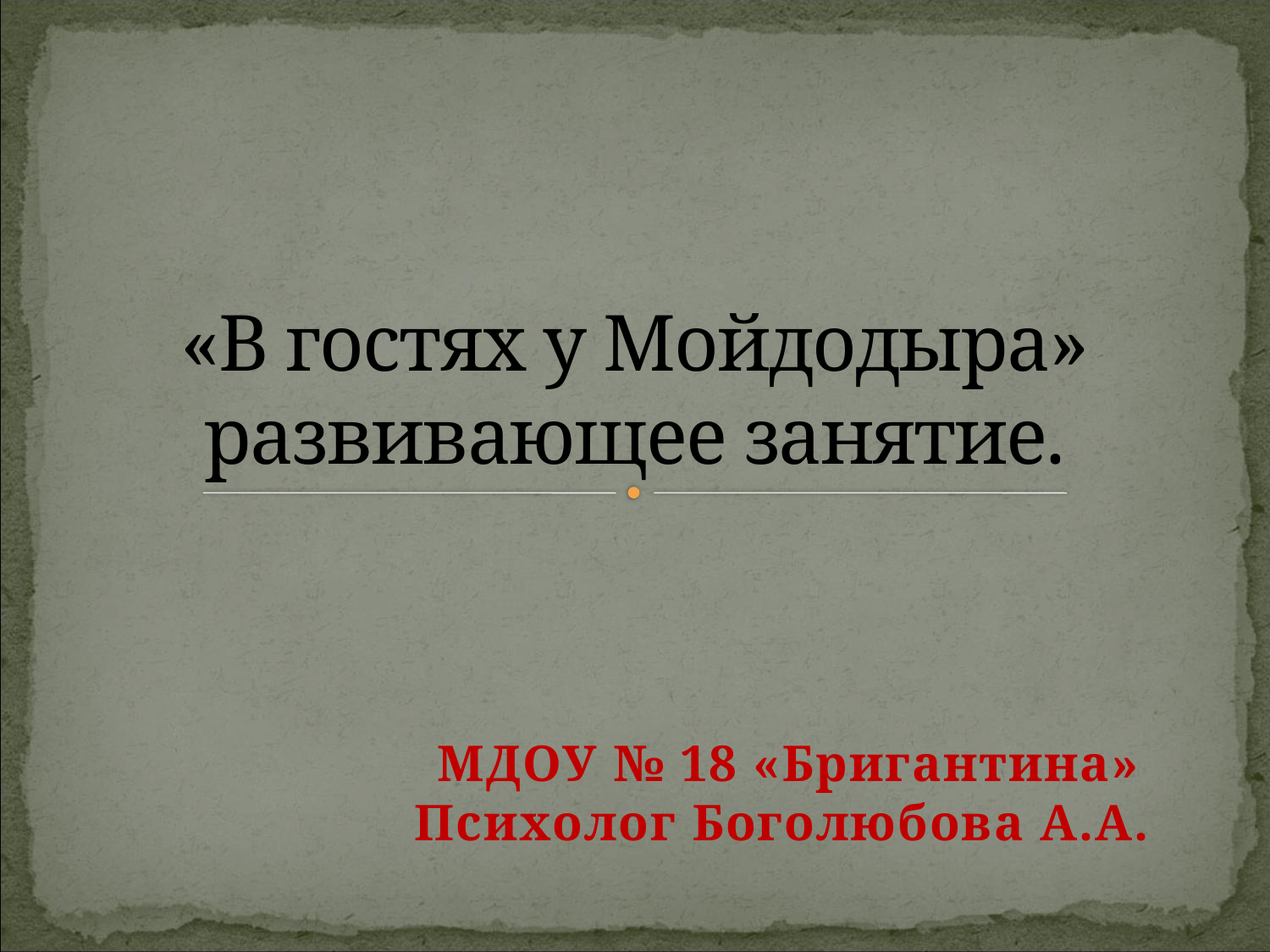

# «В гостях у Мойдодыра» развивающее занятие.
МДОУ № 18 «Бригантина» Психолог Боголюбова А.А.